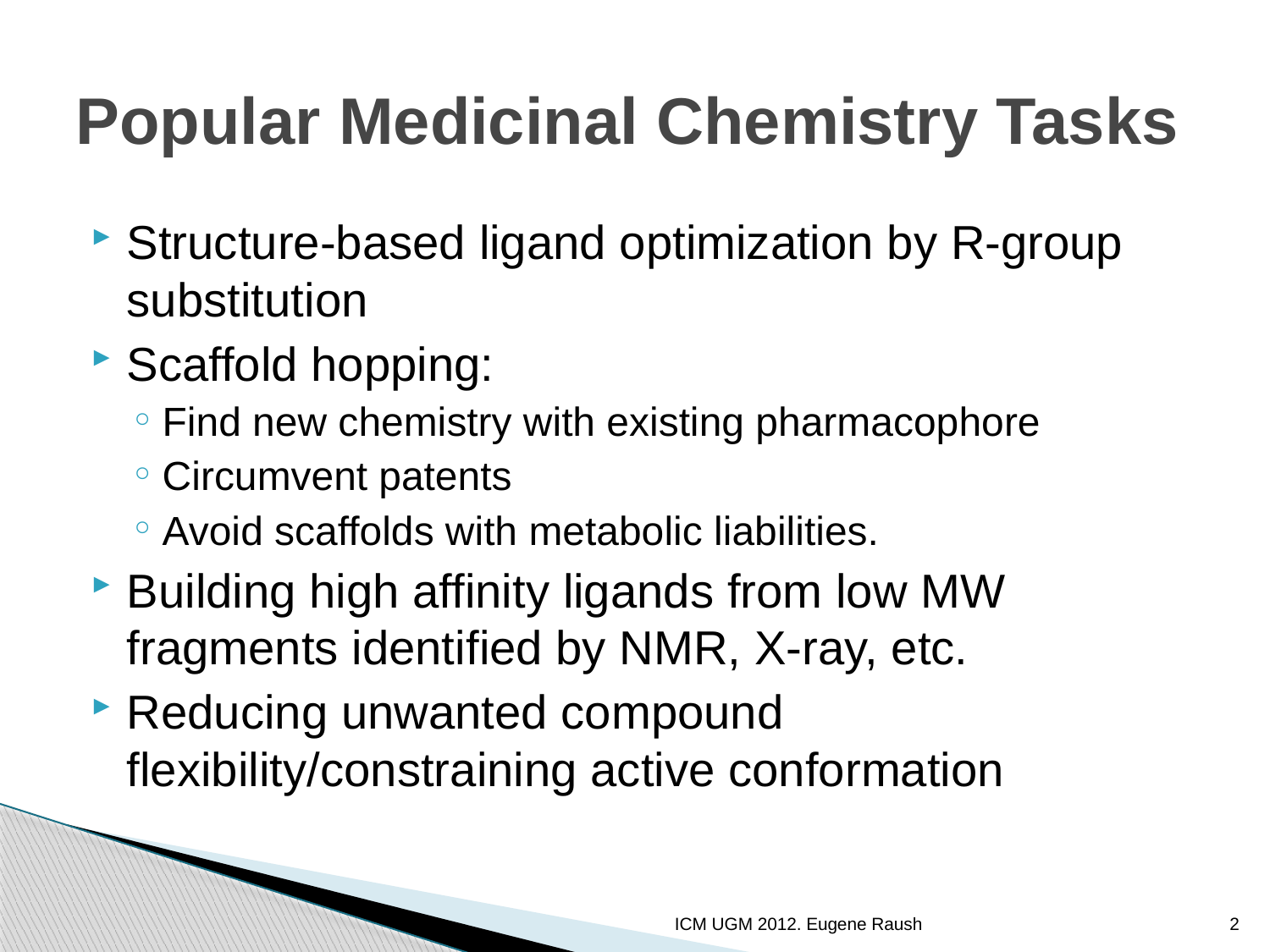

# Popular Medicinal Chemistry Tasks
Structure-based ligand optimization by R-group substitution
Scaffold hopping:
Find new chemistry with existing pharmacophore
Circumvent patents
Avoid scaffolds with metabolic liabilities.
Building high affinity ligands from low MW fragments identified by NMR, X-ray, etc.
Reducing unwanted compound flexibility/constraining active conformation
ICM UGM 2012. Eugene Raush
2